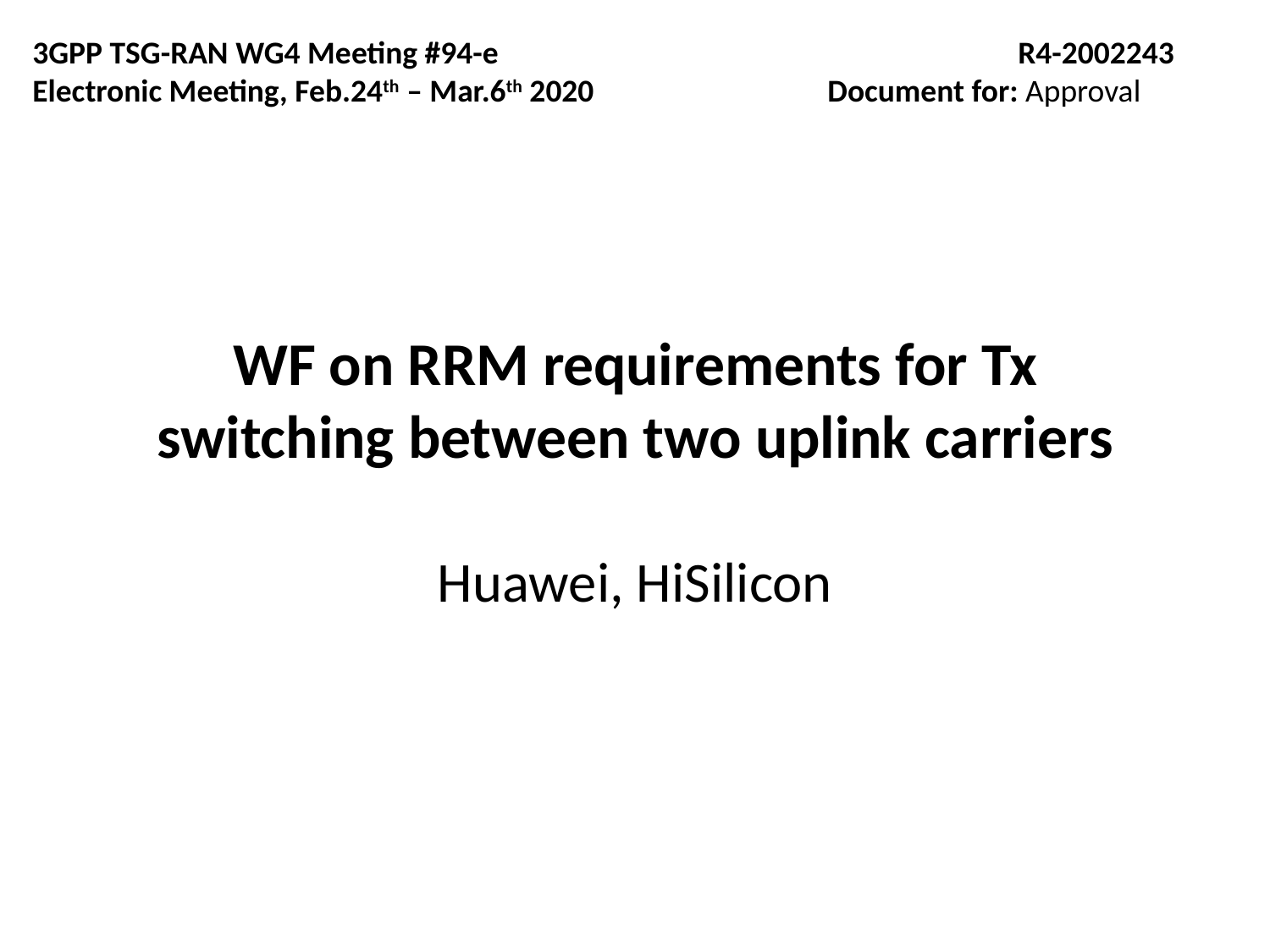

3GPP TSG-RAN WG4 Meeting #94-e
Electronic Meeting, Feb.24th – Mar.6th 2020
R4-2002243
Document for: Approval
# WF on RRM requirements for Tx switching between two uplink carriers
Huawei, HiSilicon